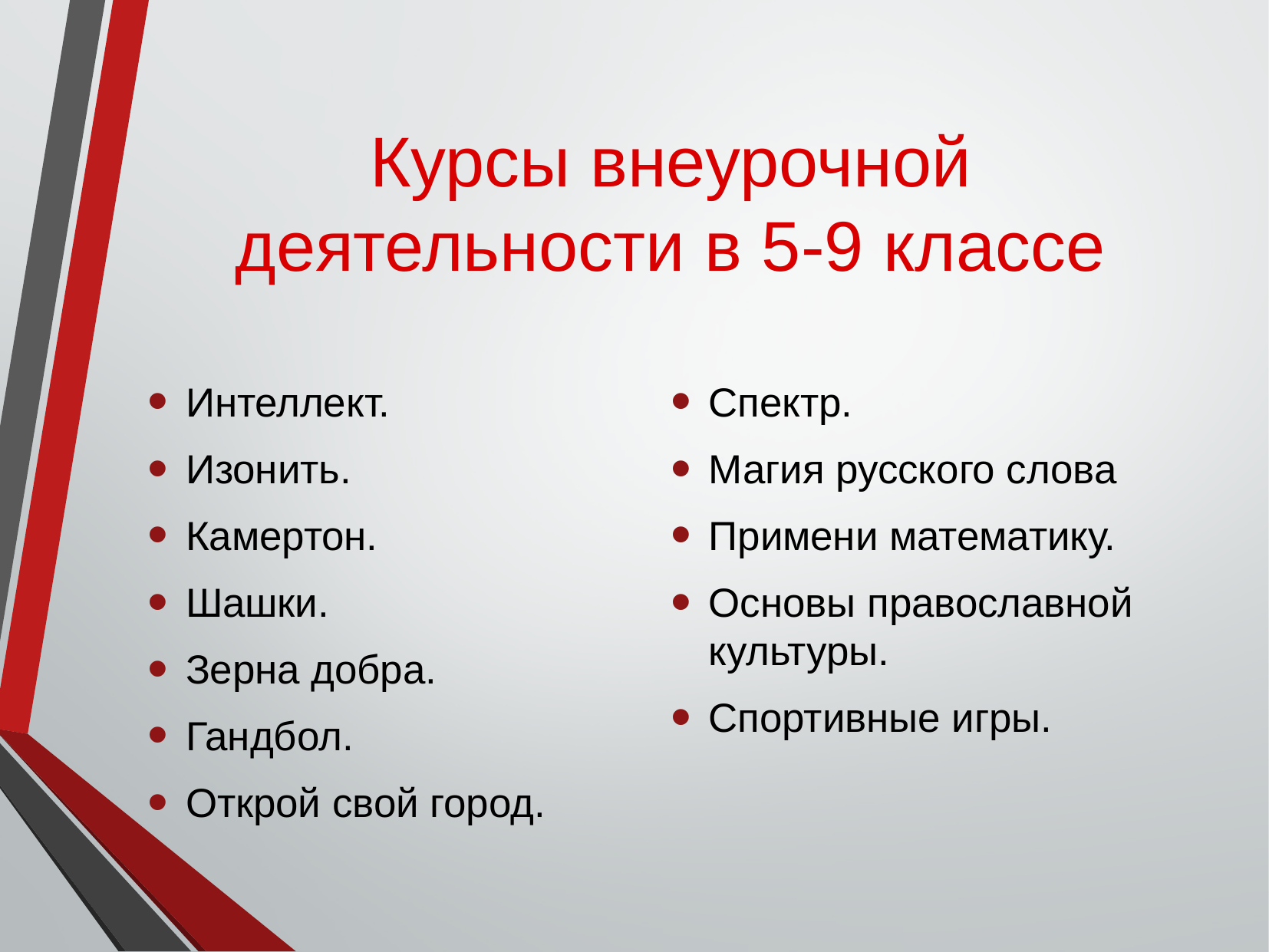

# Курсы внеурочной деятельности в 5-9 классе
Интеллект.
Изонить.
Камертон.
Шашки.
Зерна добра.
Гандбол.
Открой свой город.
Спектр.
Магия русского слова
Примени математику.
Основы православной культуры.
Спортивные игры.